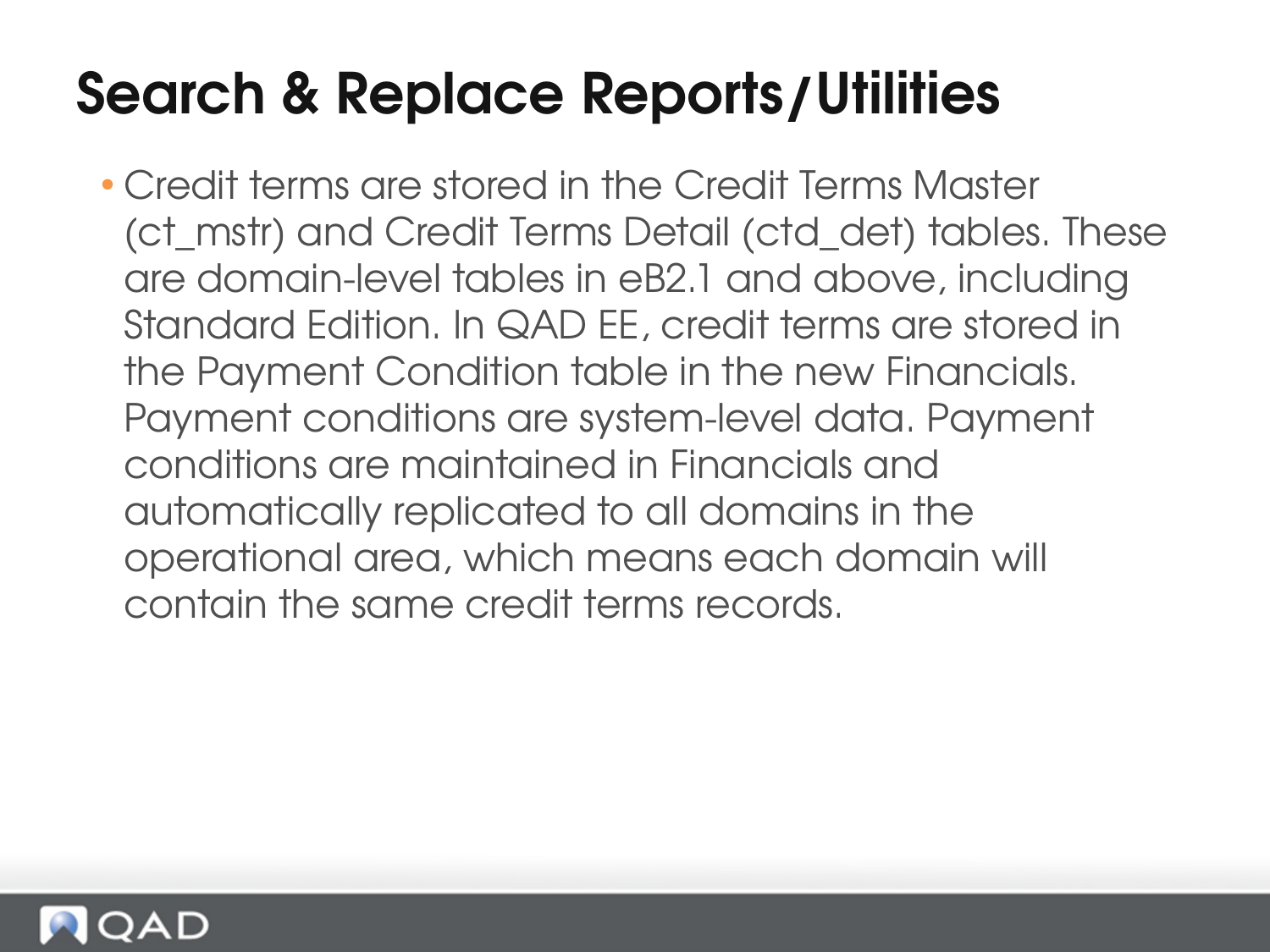

# Search & Replace Reports/Utilities
Credit terms are stored in the Credit Terms Master (ct_mstr) and Credit Terms Detail (ctd_det) tables. These are domain-level tables in eB2.1 and above, including Standard Edition. In QAD EE, credit terms are stored in the Payment Condition table in the new Financials. Payment conditions are system-level data. Payment conditions are maintained in Financials and automatically replicated to all domains in the operational area, which means each domain will contain the same credit terms records.